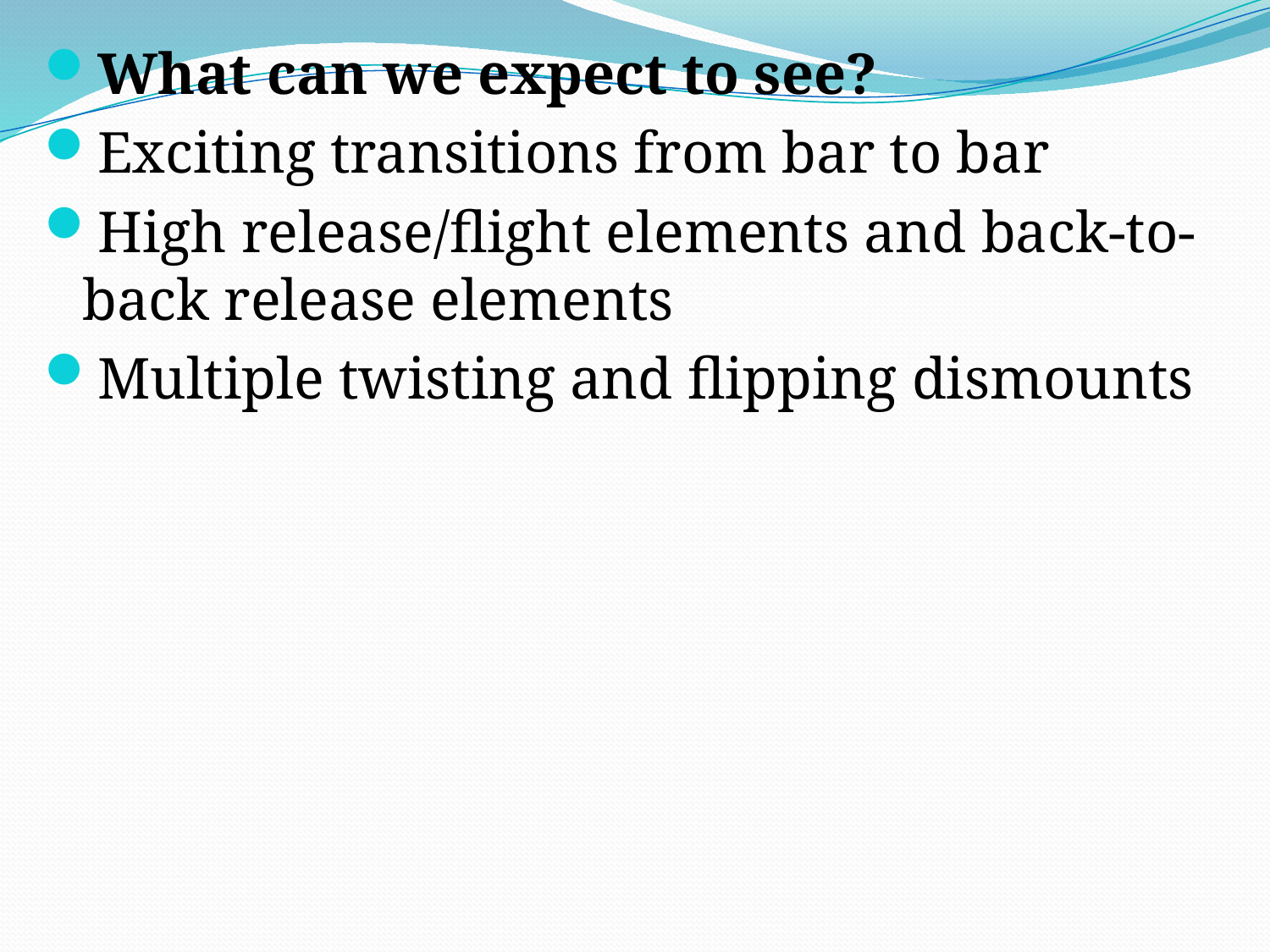

What can we expect to see?
Exciting transitions from bar to bar
High release/flight elements and back-to-back release elements
Multiple twisting and flipping dismounts